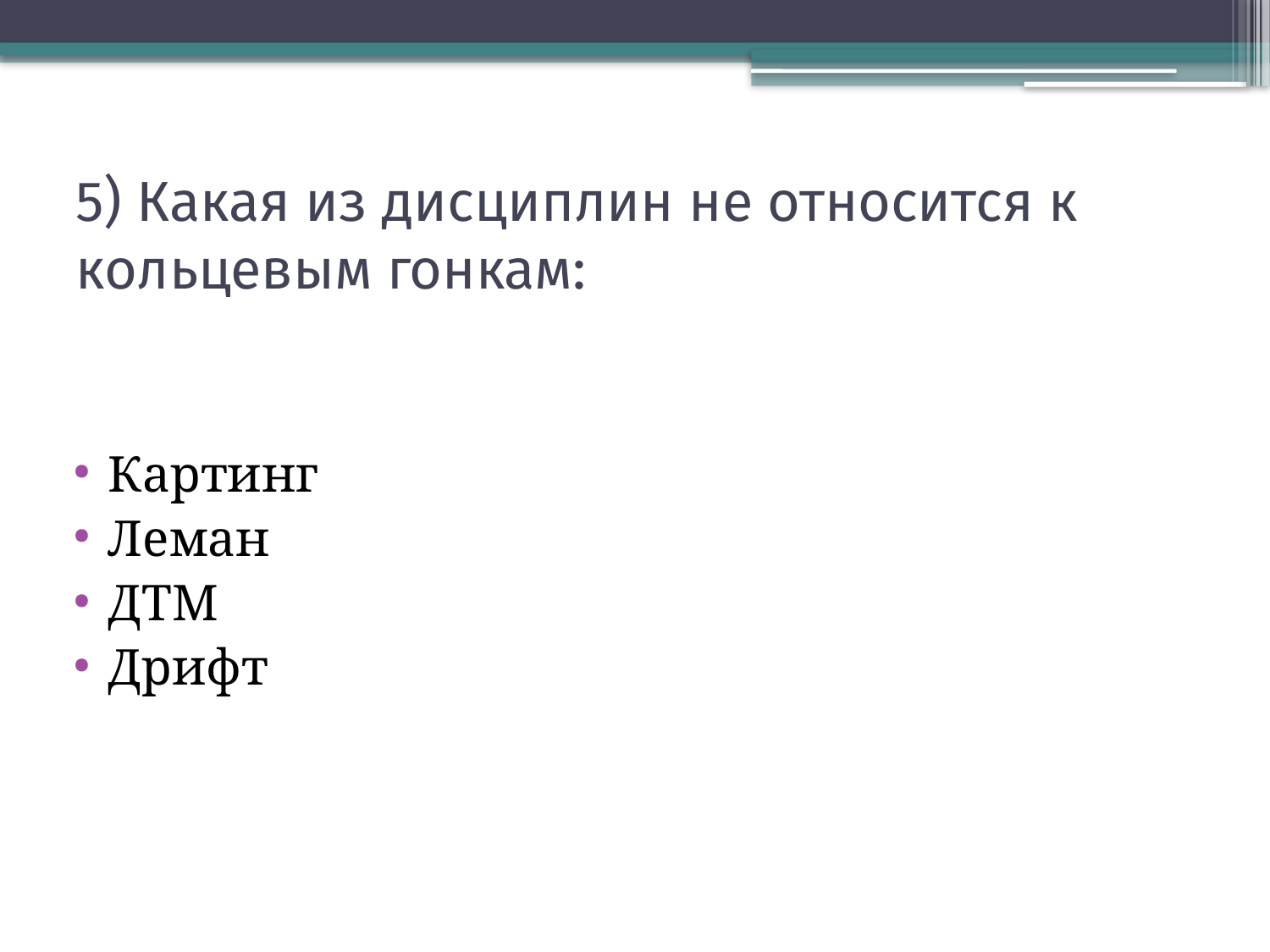

# 5) Какая из дисциплин не относится к кольцевым гонкам:
Картинг
Леман
ДТМ
Дрифт